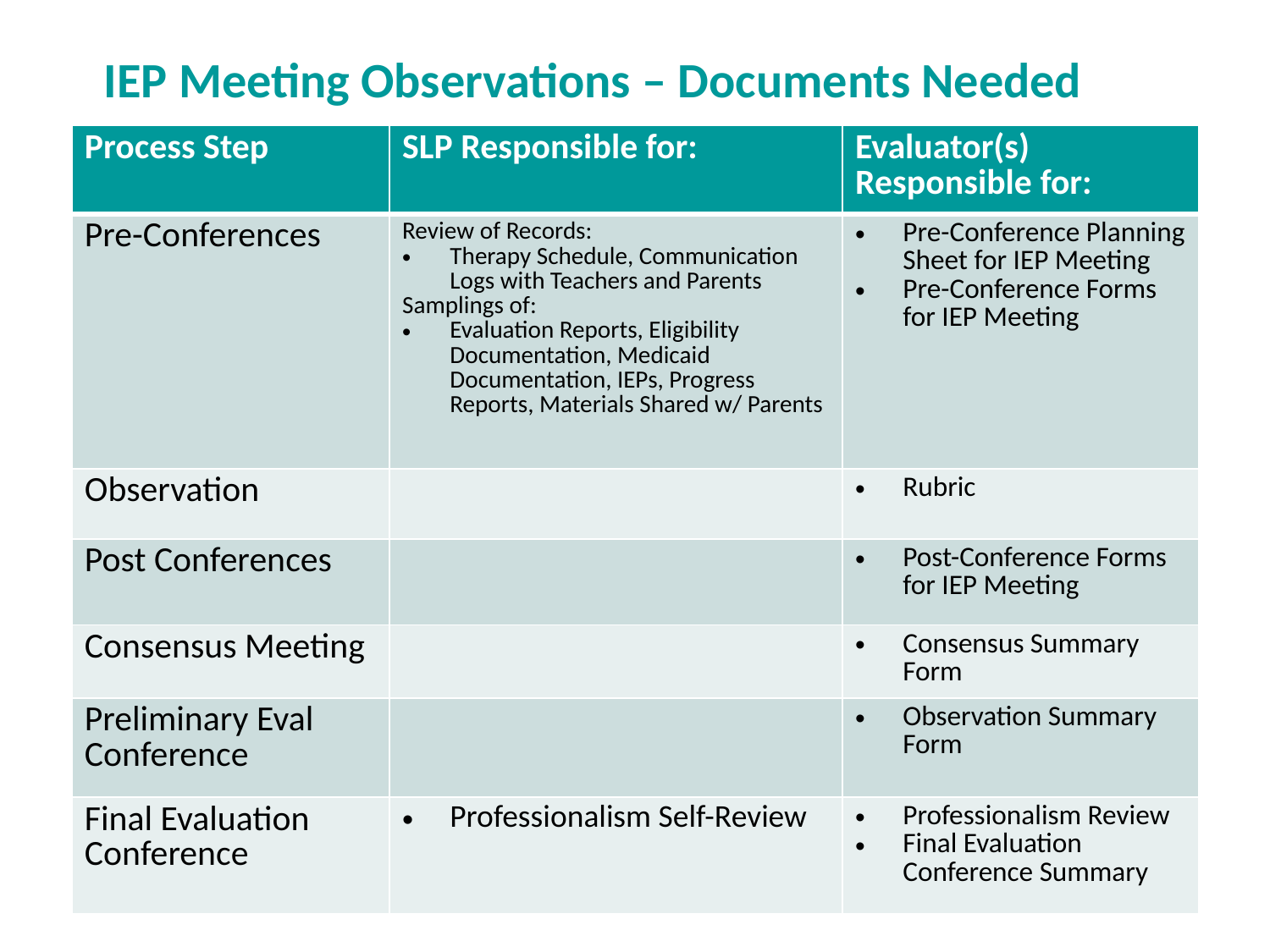

# IEP Meeting Observations – Documents Needed
| Process Step | SLP Responsible for: | Evaluator(s) Responsible for: |
| --- | --- | --- |
| Pre-Conferences | Review of Records: Therapy Schedule, Communication Logs with Teachers and Parents Samplings of: Evaluation Reports, Eligibility Documentation, Medicaid Documentation, IEPs, Progress Reports, Materials Shared w/ Parents | Pre-Conference Planning Sheet for IEP Meeting Pre-Conference Forms for IEP Meeting |
| Observation |  | Rubric |
| Post Conferences |  | Post-Conference Forms for IEP Meeting |
| Consensus Meeting |  | Consensus Summary Form |
| Preliminary Eval Conference |  | Observation Summary Form |
| Final Evaluation Conference | Professionalism Self-Review | Professionalism Review Final Evaluation Conference Summary |